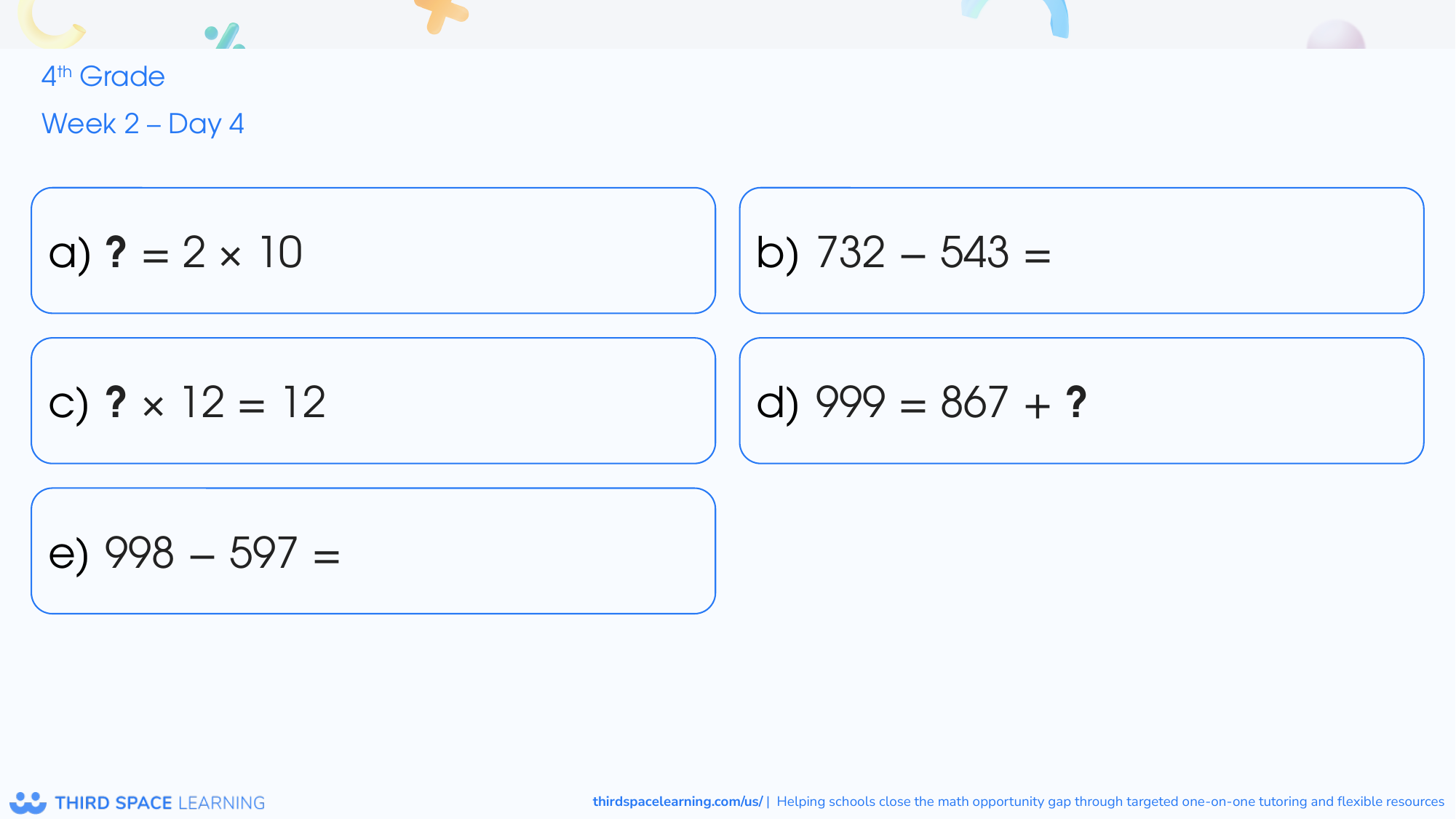

4th Grade
Week 2 – Day 4
? = 2 × 10
732 − 543 =
? × 12 = 12
999 = 867 + ?
998 − 597 =